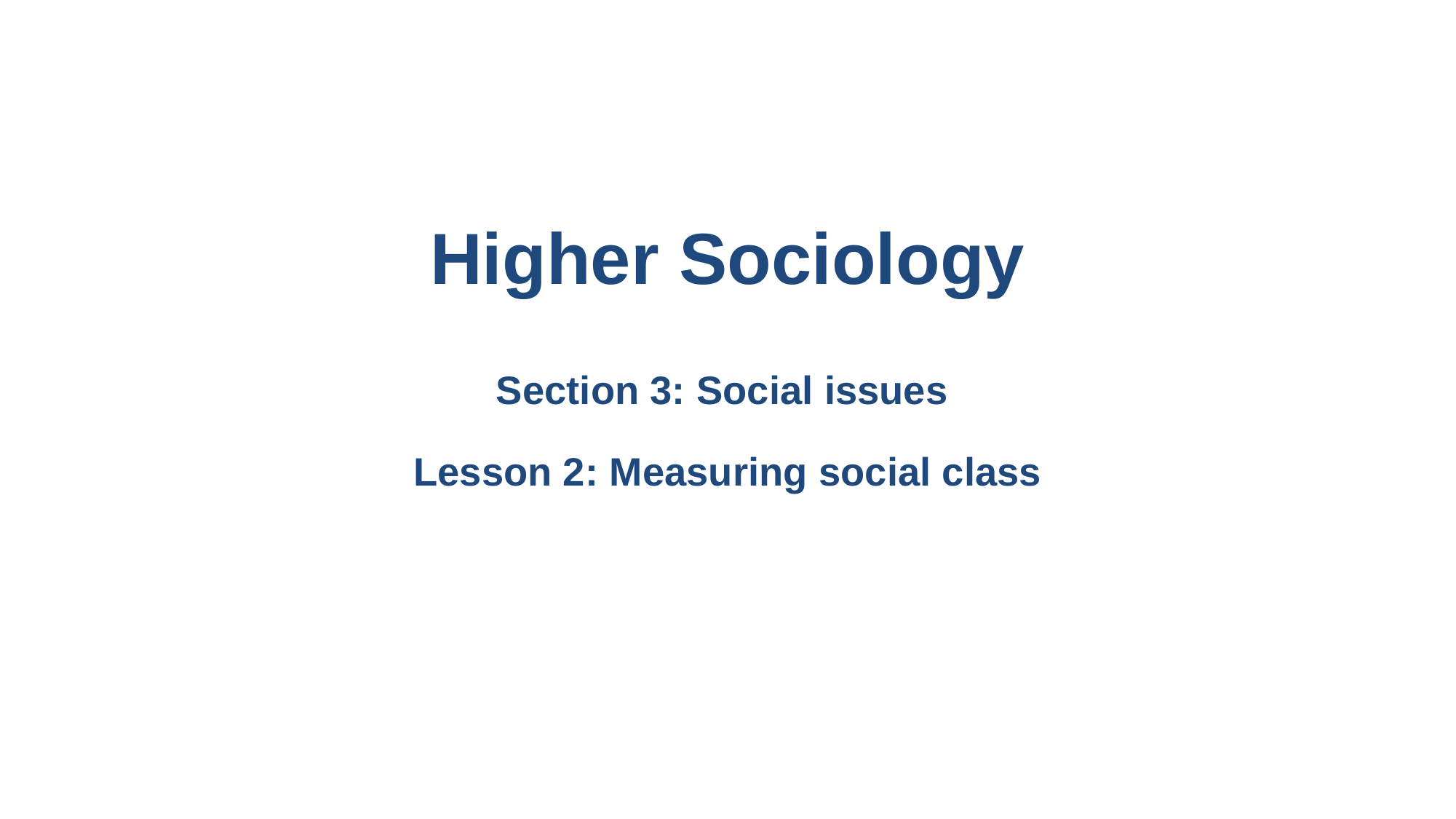

# Higher Sociology Section 3: Social issues Lesson 2: Measuring social class